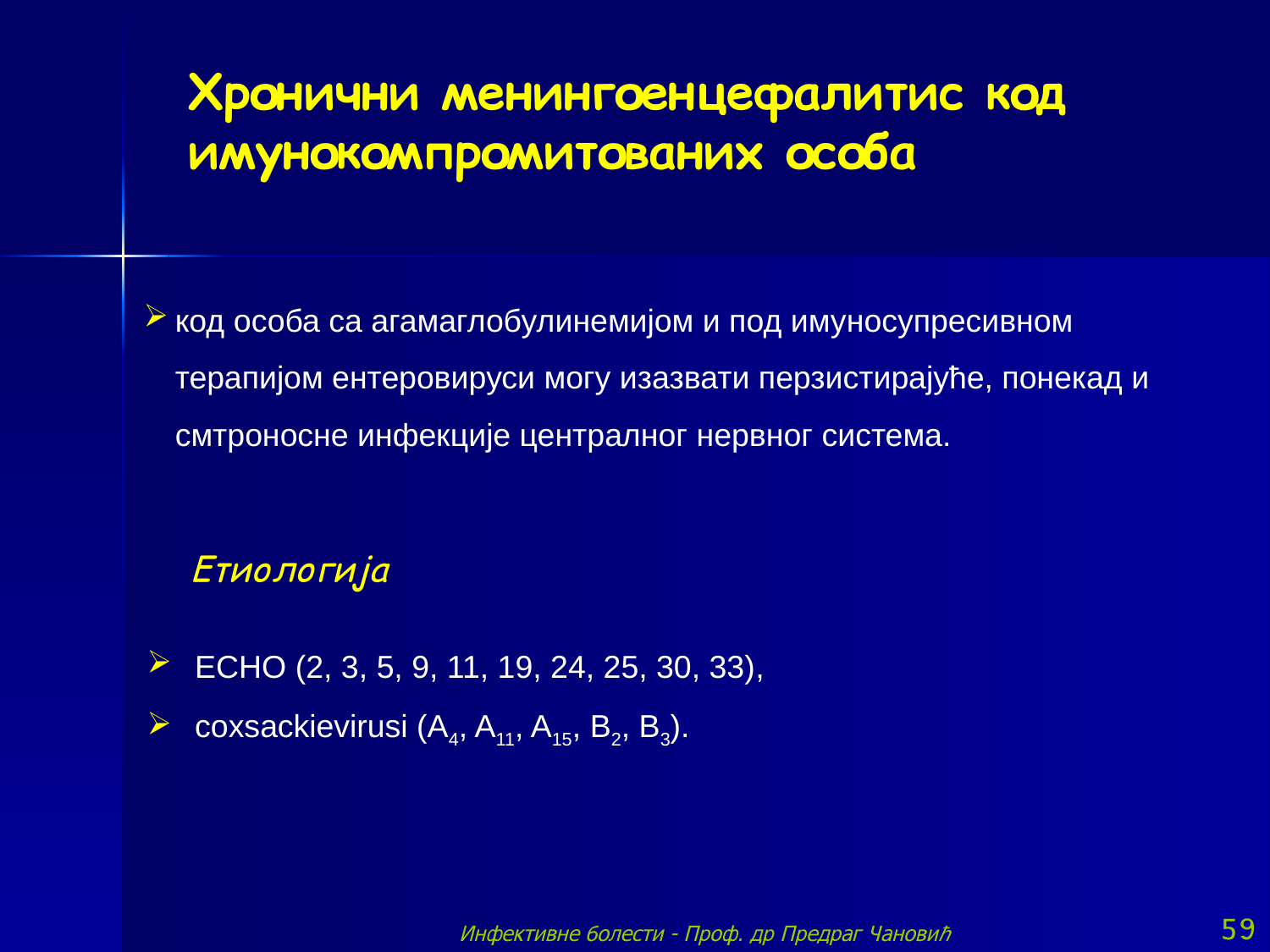

Хронични менингоенцефалитис код имунокомпромитованих особа
код особа са агамаглобулинемијом и под имуносупресивном терапијом ентеровируси могу изазвати перзистирајуће, понекад и смтроносне инфекције централног нервног система.
Етиологија
  ECHO (2, 3, 5, 9, 11, 19, 24, 25, 30, 33),
  coxsackievirusi (A4, A11, A15, B2, B3).
Инфективне болести - Проф. др Предраг Чановић
59